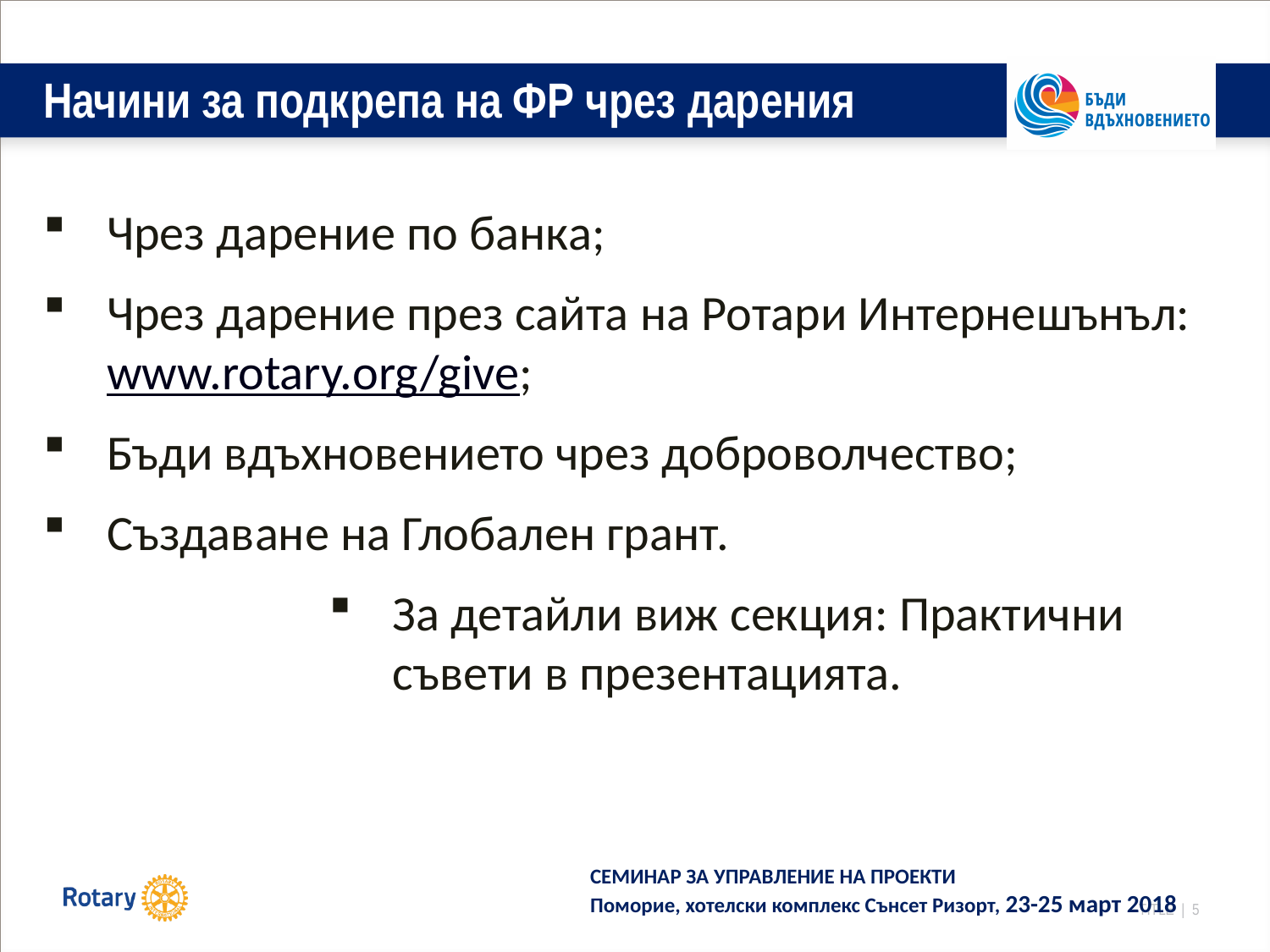

Начини за подкрепа на ФР чрез дарения
Чрез дарение по банка;
Чрез дарение през сайта на Ротари Интернешънъл:  www.rotary.org/give;
Бъди вдъхновението чрез доброволчество;
Създаване на Глобален грант.
За детайли виж секция: Практични съвети в презентацията.